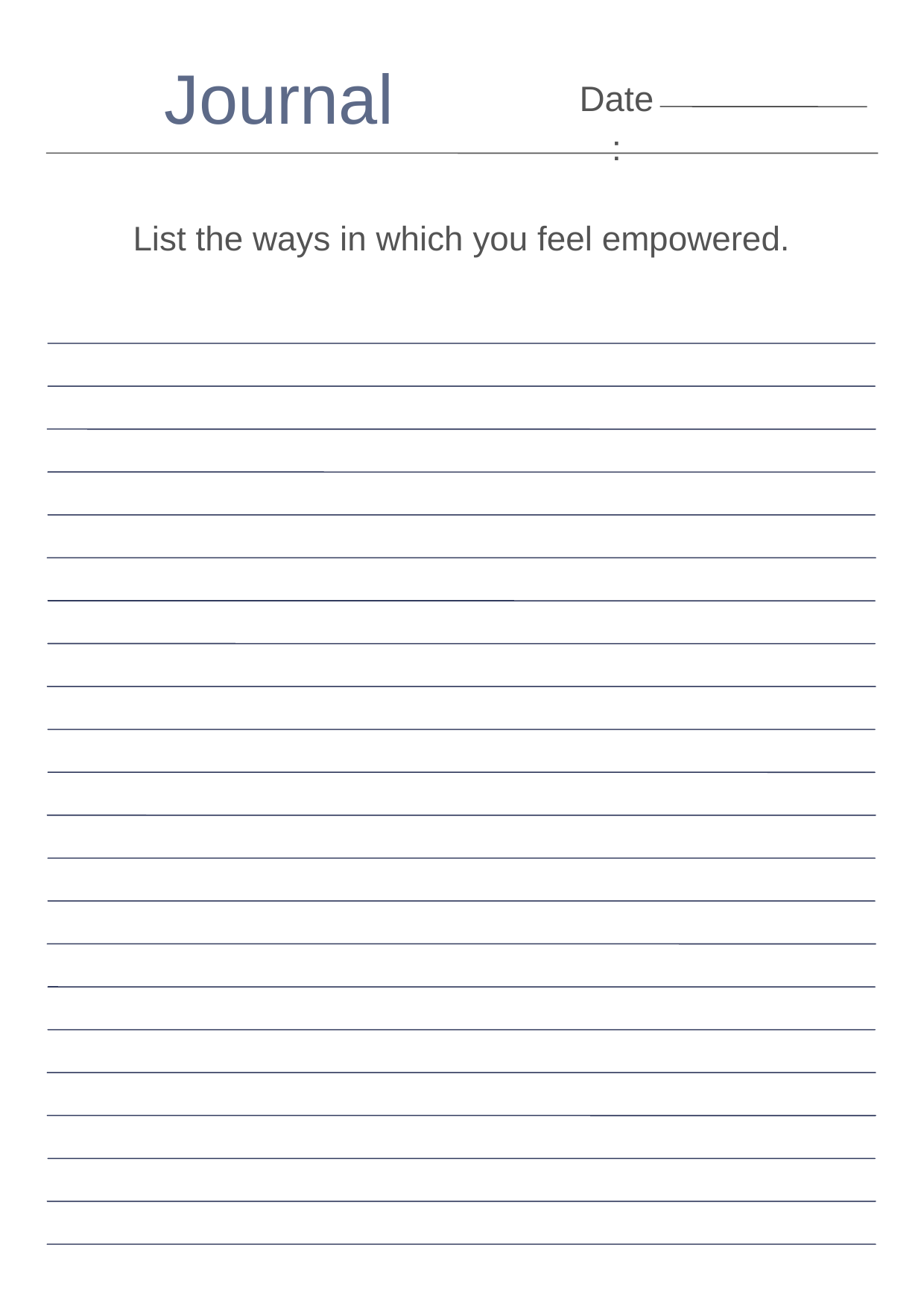

Journal
Date:

List the ways in which you feel empowered.